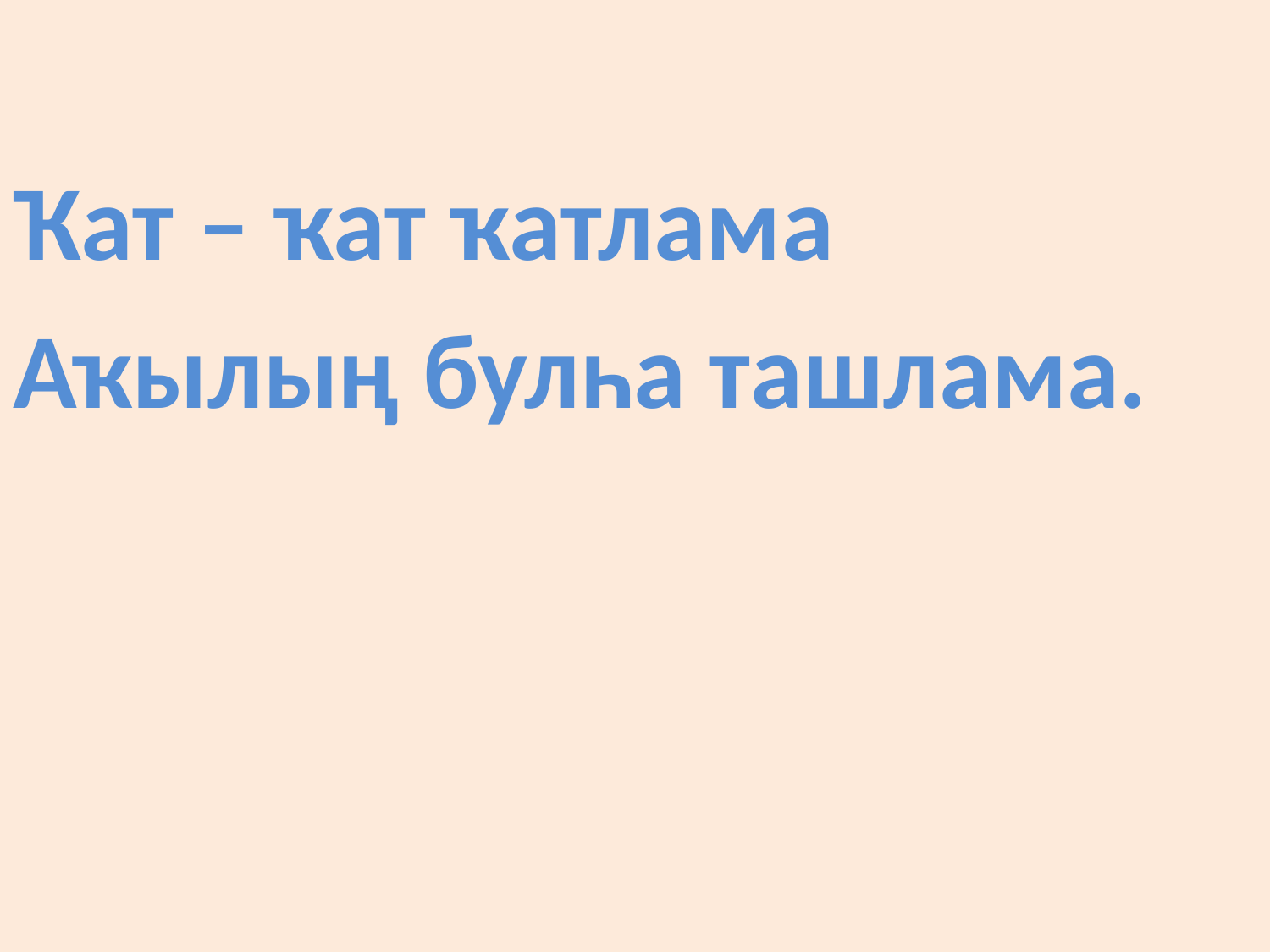

Ҡат – ҡат ҡатлама
Аҡылың булһа ташлама.
#